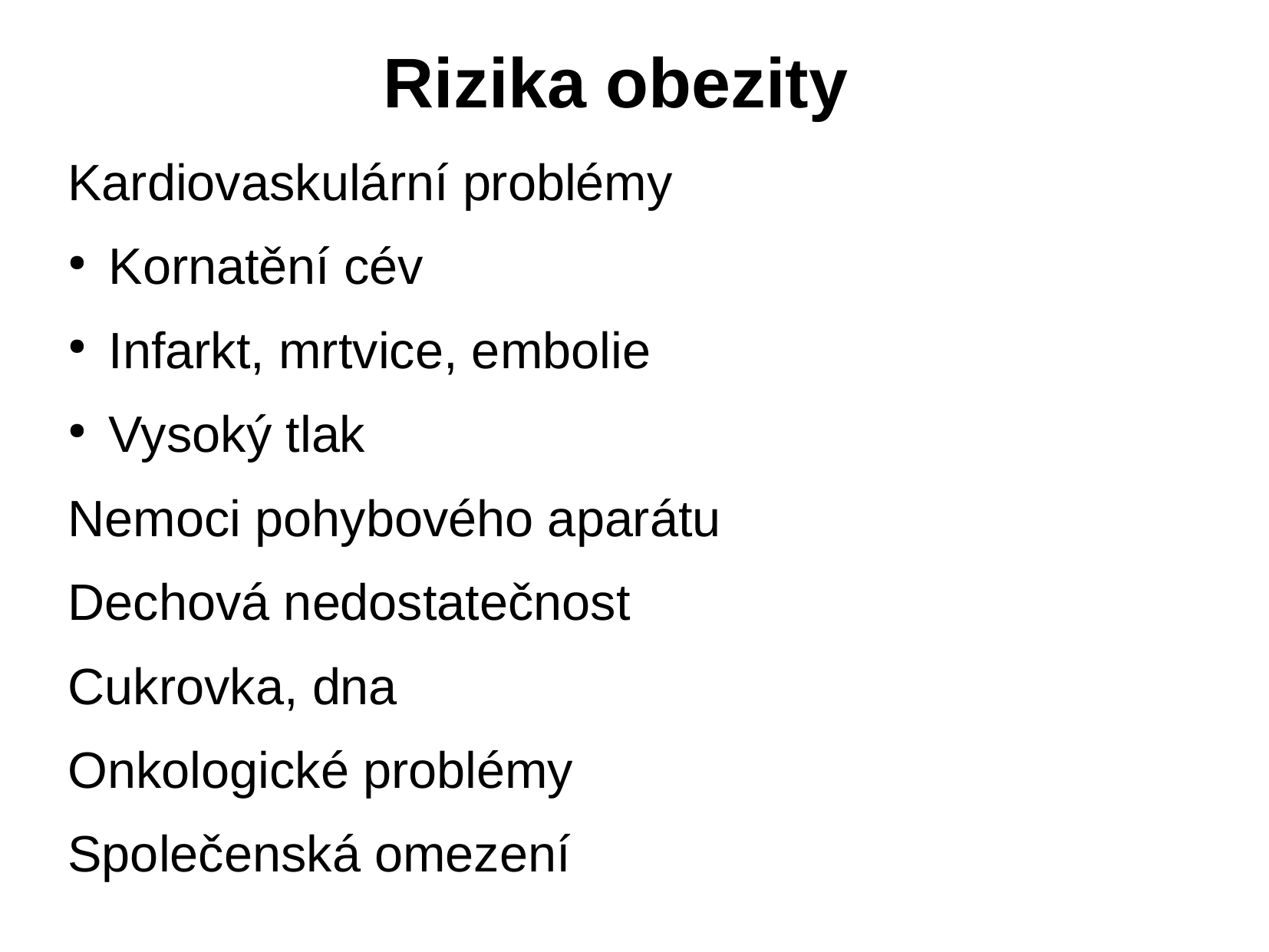

# Rizika obezity
Kardiovaskulární problémy
Kornatění cév
Infarkt, mrtvice, embolie
Vysoký tlak
Nemoci pohybového aparátu
Dechová nedostatečnost
Cukrovka, dna
Onkologické problémy
Společenská omezení